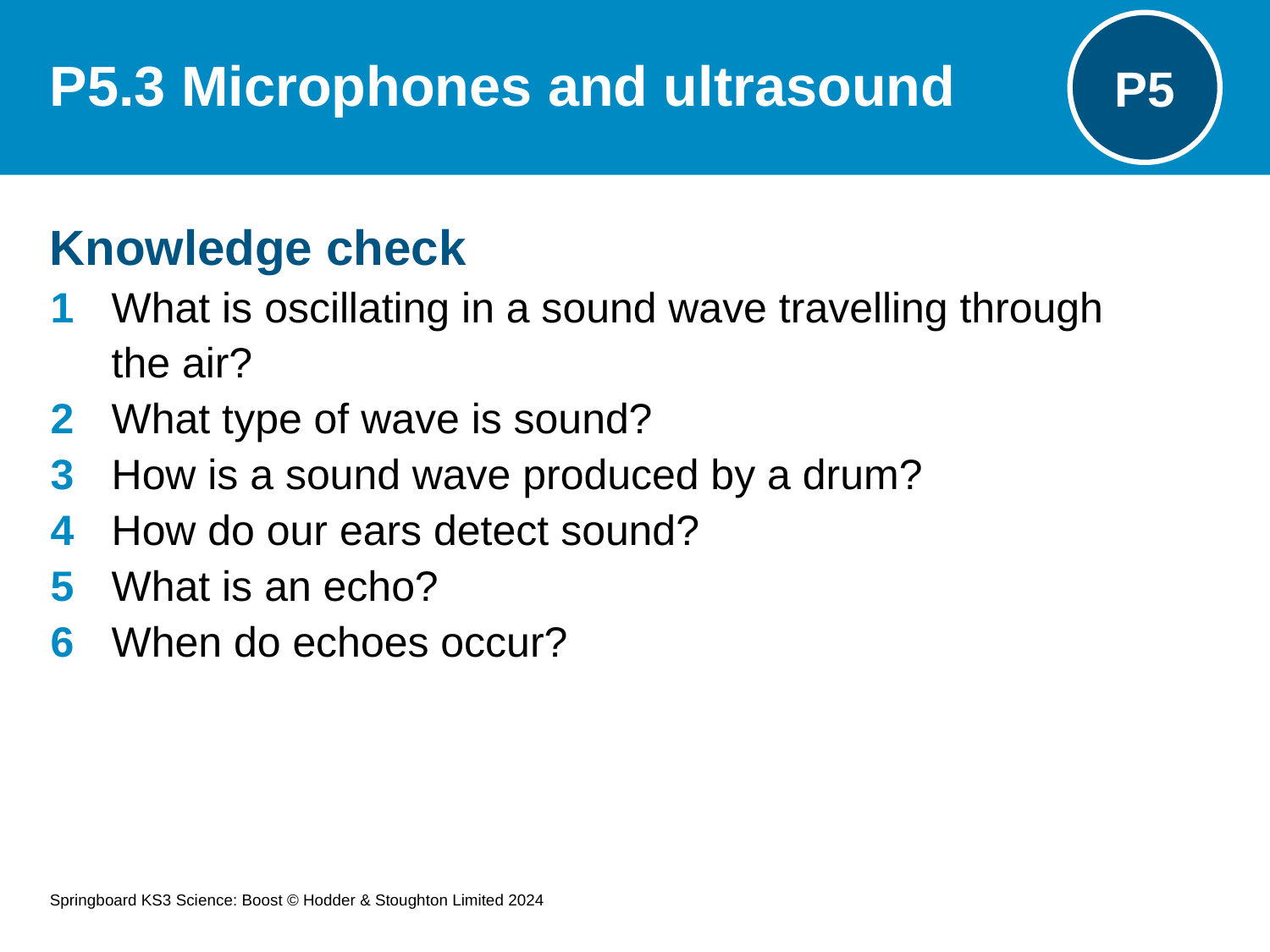

# P5.3 Microphones and ultrasound
P5
Knowledge check
1	What is oscillating in a sound wave travelling through
the air?
2	What type of wave is sound?
3	How is a sound wave produced by a drum?
4	How do our ears detect sound?
5	What is an echo?
6	When do echoes occur?

Springboard KS3 Science: Boost © Hodder & Stoughton Limited 2024